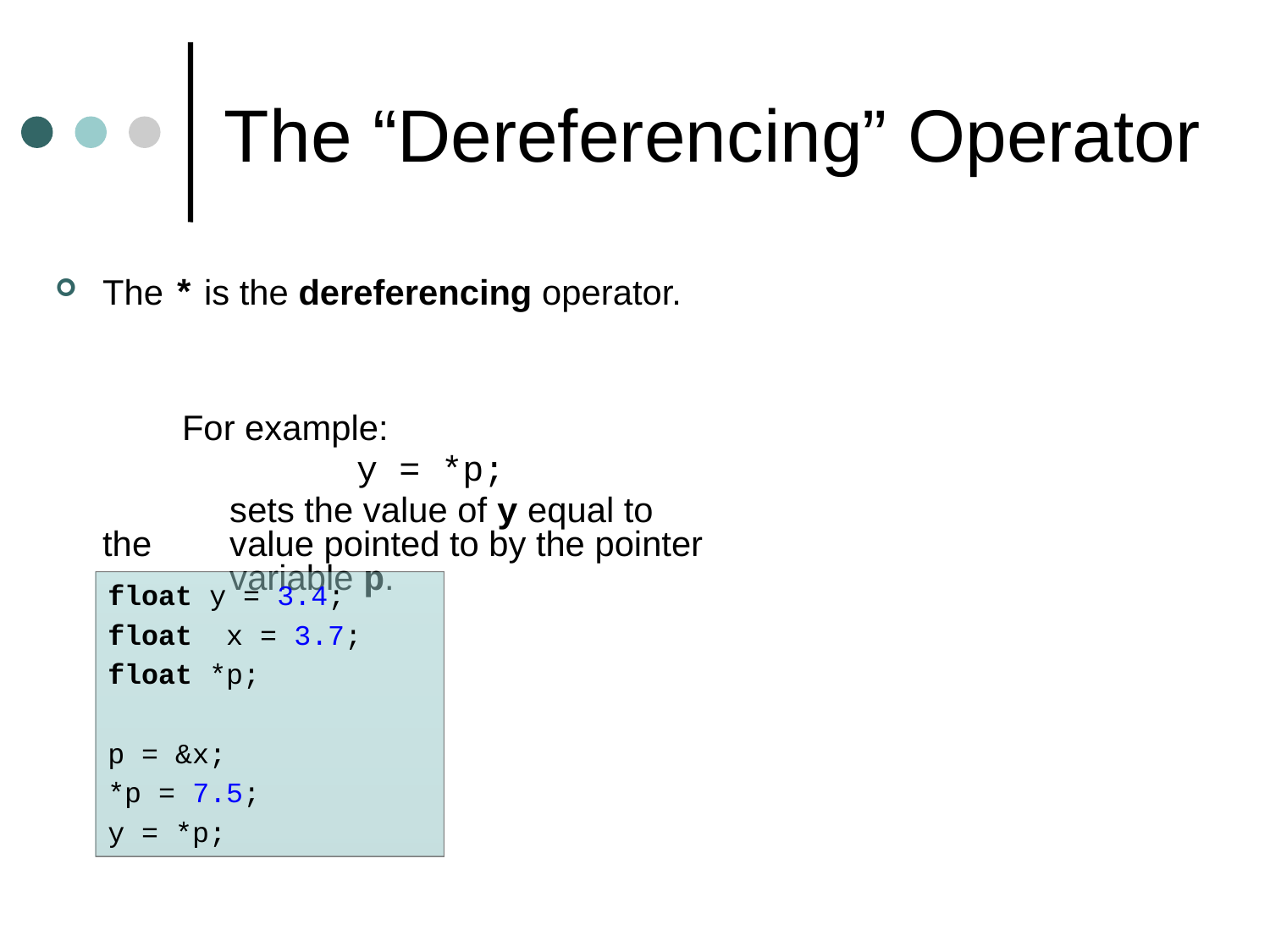

# The “Dereferencing” Operator

The * is the dereferencing operator.

For example:
			y = *p;
		sets the value of y equal to the 	value pointed to by the pointer 	variable p.

float y = 3.4;
float  x = 3.7;
float *p;

p = &x;
*p = 7.5;
y = *p;